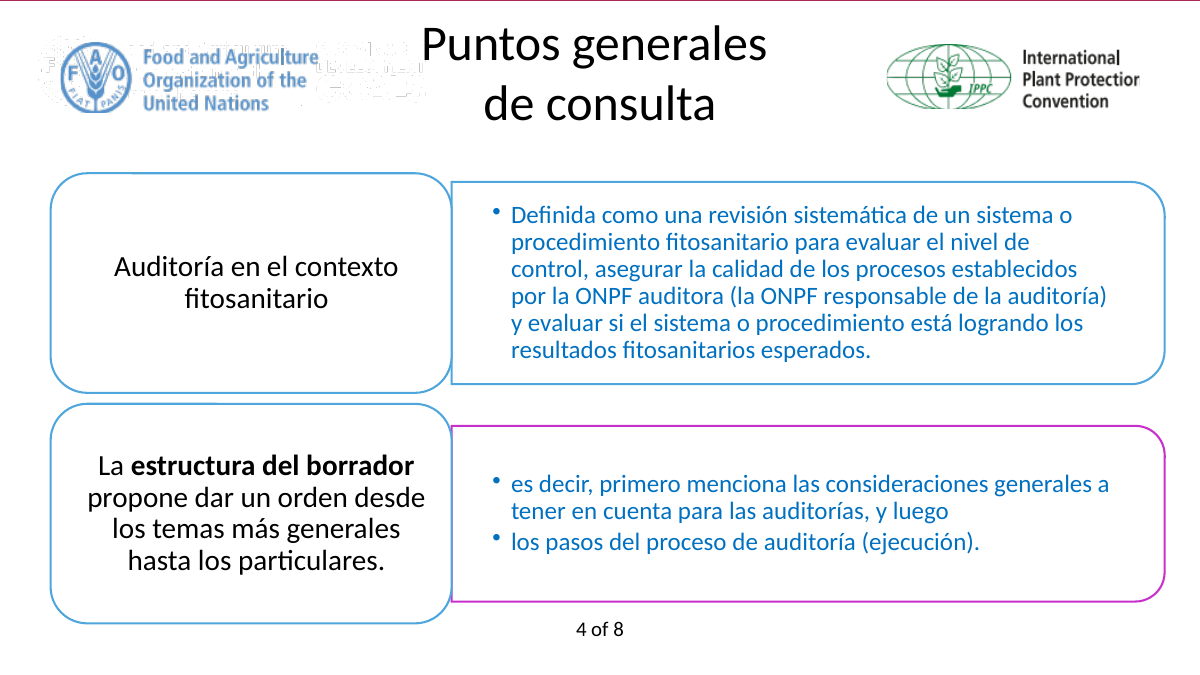

Puntos generales
de consulta
Definida como una revisión sistemática de un sistema o procedimiento fitosanitario para evaluar el nivel de control, asegurar la calidad de los procesos establecidos por la ONPF auditora (la ONPF responsable de la auditoría) y evaluar si el sistema o procedimiento está logrando los resultados fitosanitarios esperados.
Auditoría en el contexto fitosanitario
es decir, primero menciona las consideraciones generales a tener en cuenta para las auditorías, y luego
los pasos del proceso de auditoría (ejecución).
La estructura del borrador propone dar un orden desde los temas más generales hasta los particulares.
4 of 8